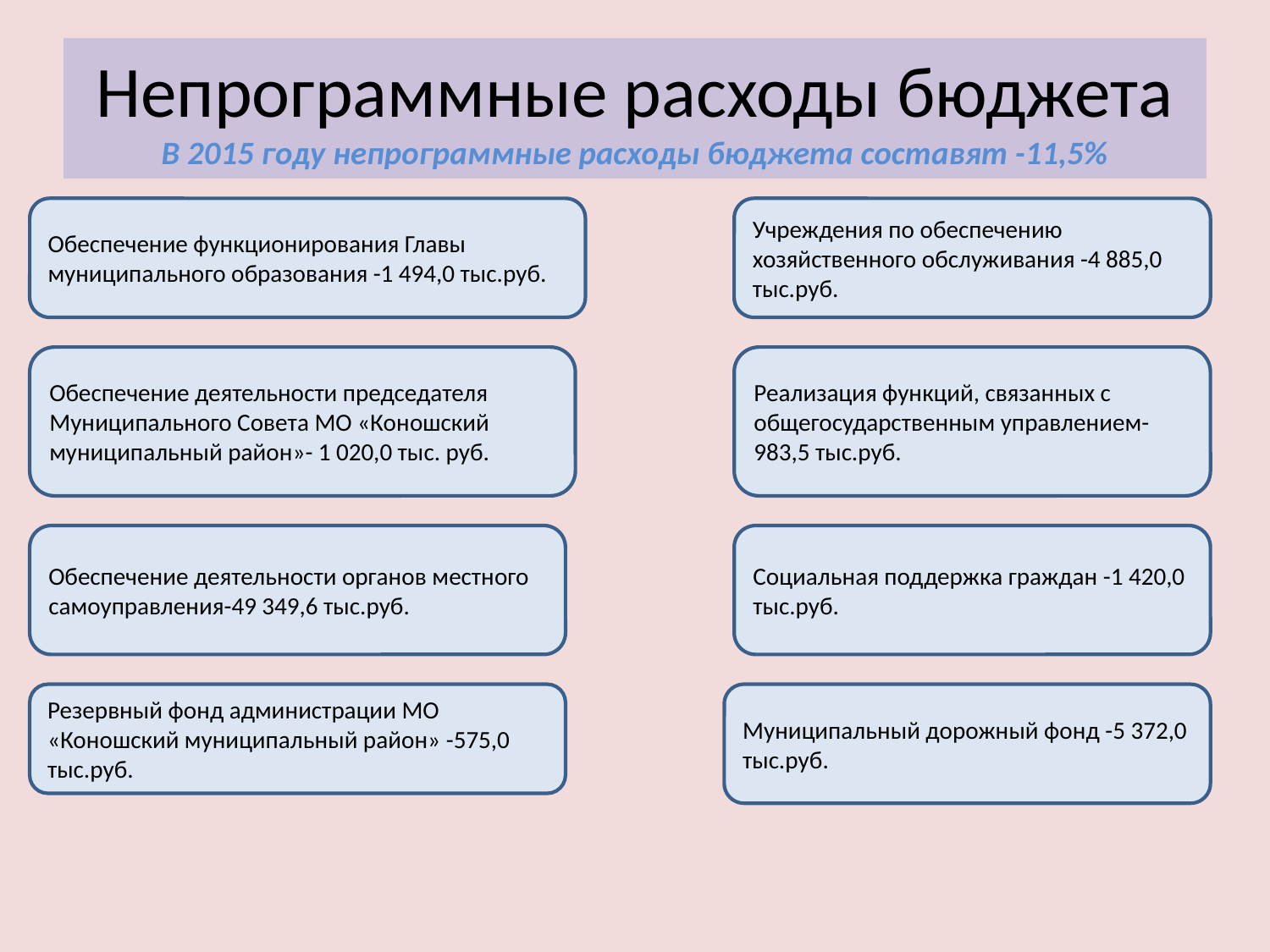

# Непрограммные расходы бюджета В 2015 году непрограммные расходы бюджета составят -11,5%

Обеспечение функционирования Главы муниципального образования -1 494,0 тыс.руб.
Учреждения по обеспечению хозяйственного обслуживания -4 885,0 тыс.руб.
Обеспечение деятельности председателя Муниципального Совета МО «Коношский муниципальный район»- 1 020,0 тыс. руб.
Реализация функций, связанных с общегосударственным управлением-983,5 тыс.руб.
Обеспечение деятельности органов местного самоуправления-49 349,6 тыс.руб.
Социальная поддержка граждан -1 420,0 тыс.руб.
Резервный фонд администрации МО «Коношский муниципальный район» -575,0 тыс.руб.
Муниципальный дорожный фонд -5 372,0 тыс.руб.